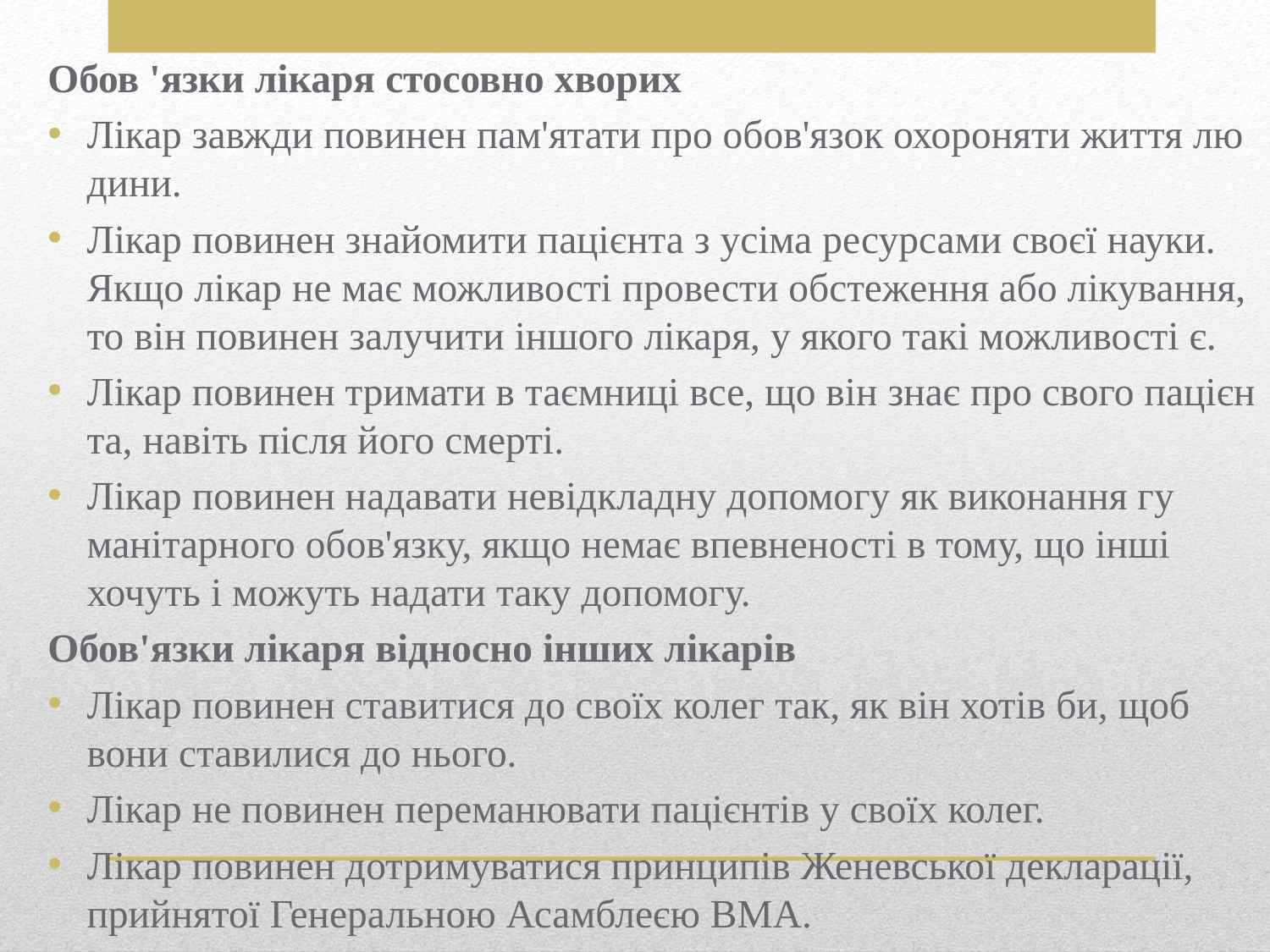

Обов 'язки лікаря стосовно хворих
Лікар завжди повинен пам'ятати про обов'язок охороняти життя лю­дини.
Лікар повинен знайомити пацієнта з усіма ресурсами своєї науки. Якщо лікар не має можливості провести обстеження або лікування, то він повинен залучити іншого лікаря, у якого такі можливості є.
Лікар повинен тримати в таємниці все, що він знає про свого пацієн­та, навіть після його смерті.
Лікар повинен надавати невідкладну допомогу як виконання гу­манітарного обов'язку, якщо немає впевненості в тому, що інші хочуть і можуть надати таку допомогу.
Обов'язки лікаря відносно інших лікарів
Лікар повинен ставитися до своїх колег так, як він хотів би, щоб вони ставилися до нього.
Лікар не повинен переманювати пацієнтів у своїх колег.
Лікар пови­нен дотримуватися принципів Женевської декларації, прийнятої Генера­льною Асамблеєю ВМА.